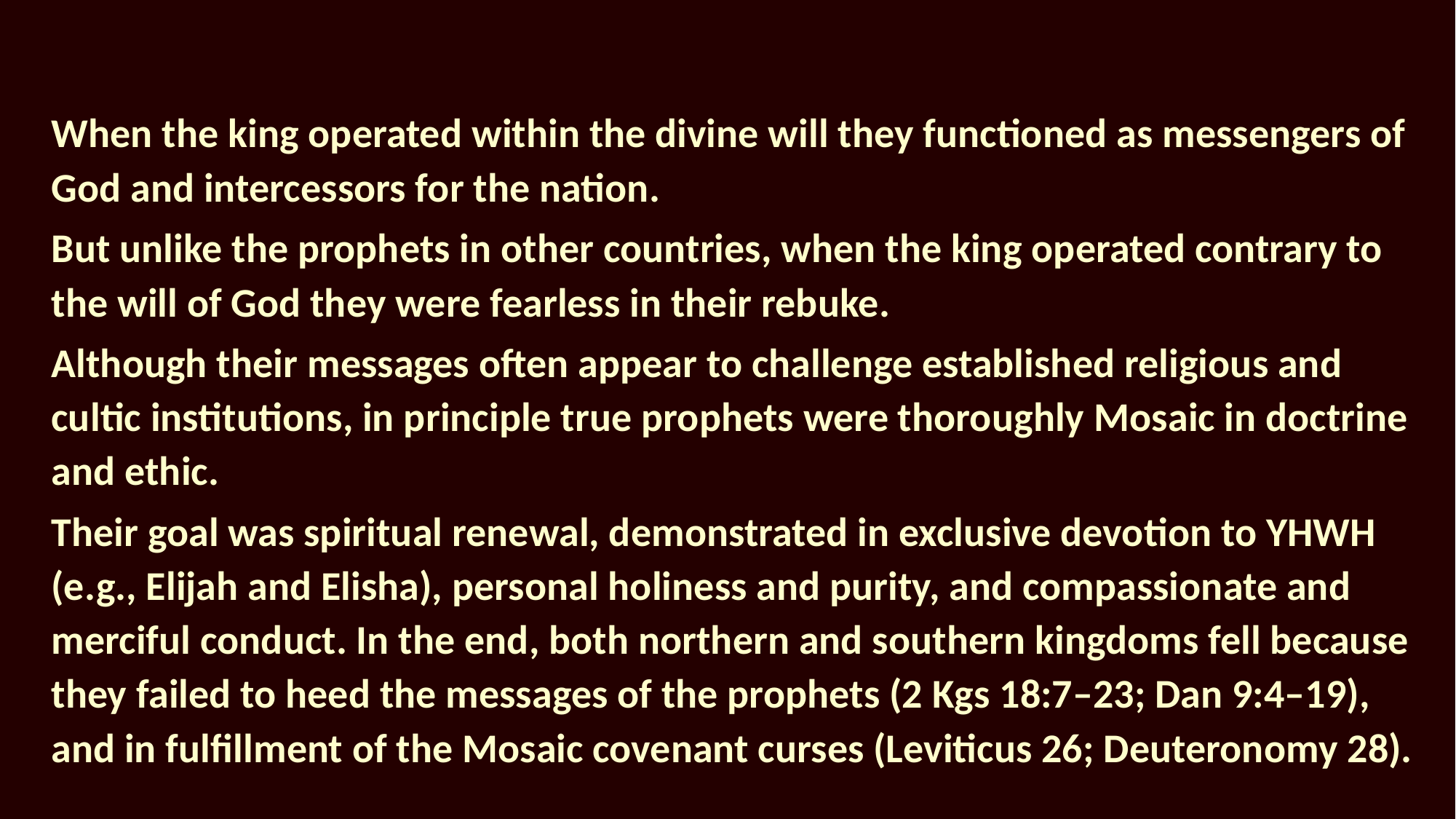

When the king operated within the divine will they functioned as messengers of God and intercessors for the nation.
But unlike the prophets in other countries, when the king operated contrary to the will of God they were fearless in their rebuke.
Although their messages often appear to challenge established religious and cultic institutions, in principle true prophets were thoroughly Mosaic in doctrine and ethic.
Their goal was spiritual renewal, demonstrated in exclusive devotion to YHWH (e.g., Elijah and Elisha), personal holiness and purity, and compassionate and merciful conduct. In the end, both northern and southern kingdoms fell because they failed to heed the messages of the prophets (2 Kgs 18:7–23; Dan 9:4–19), and in fulfillment of the Mosaic covenant curses (Leviticus 26; Deuteronomy 28).